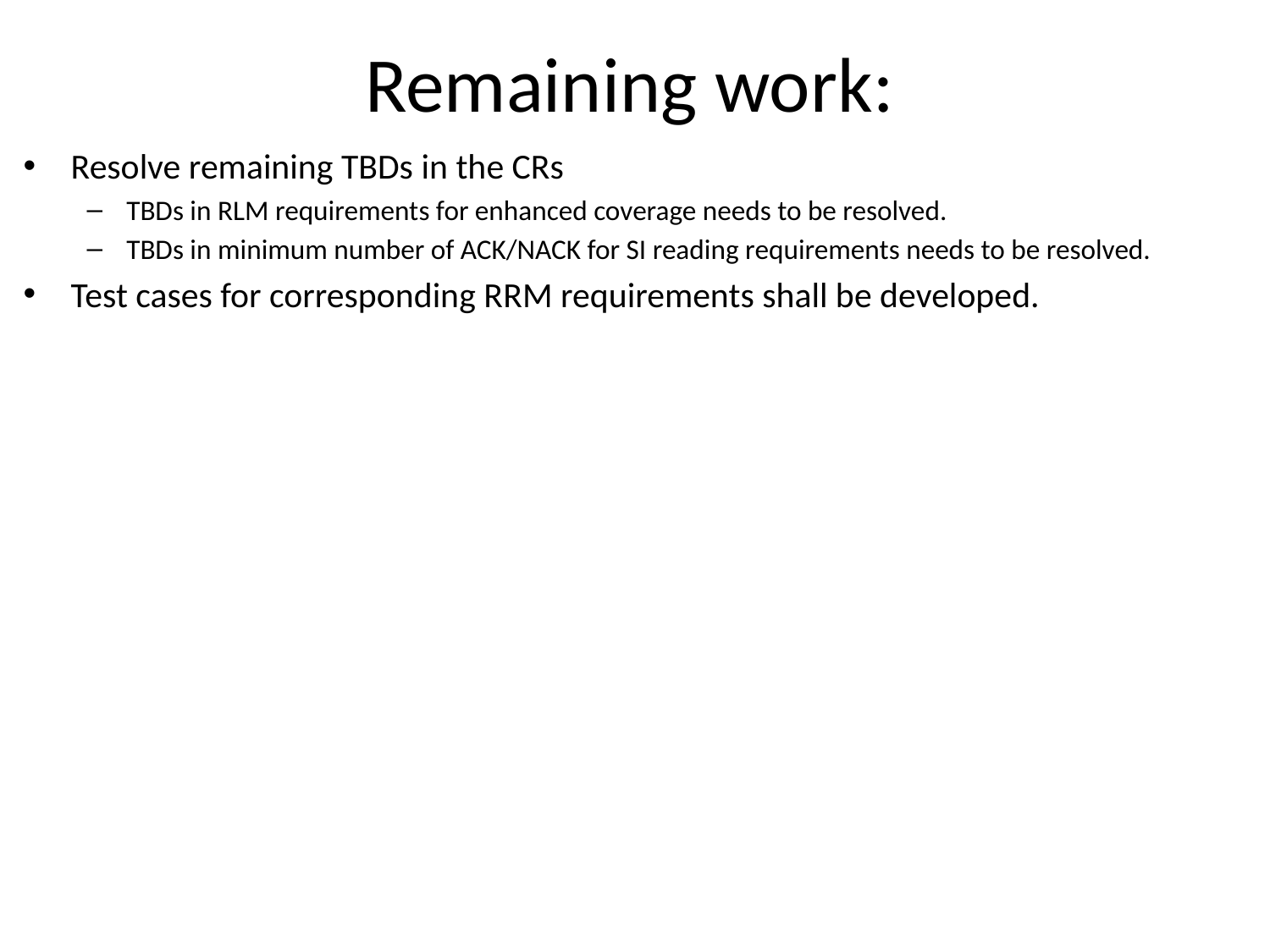

# Remaining work:
Resolve remaining TBDs in the CRs
TBDs in RLM requirements for enhanced coverage needs to be resolved.
TBDs in minimum number of ACK/NACK for SI reading requirements needs to be resolved.
Test cases for corresponding RRM requirements shall be developed.